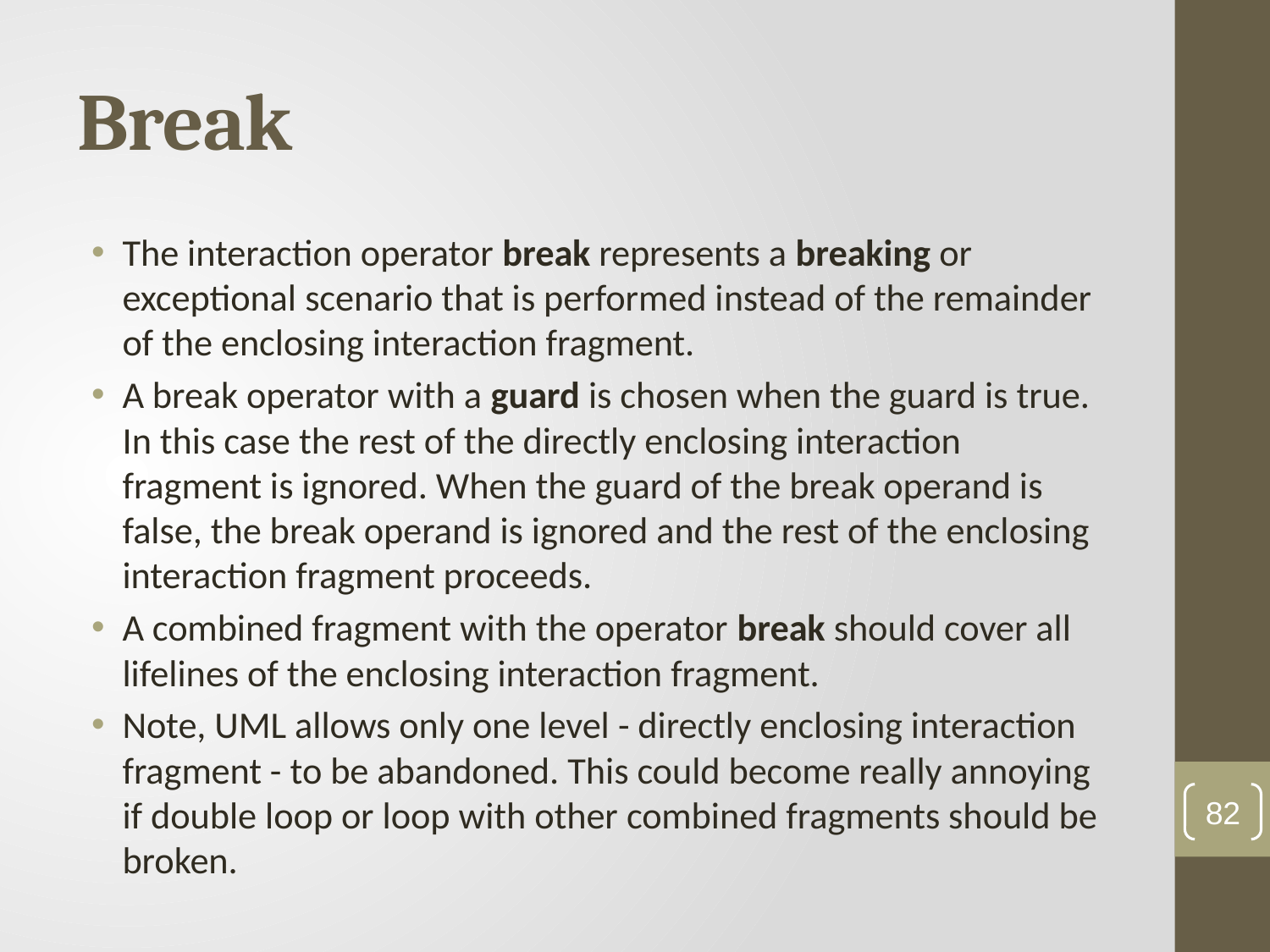

# Break
The interaction operator break represents a breaking or exceptional scenario that is performed instead of the remainder of the enclosing interaction fragment.
A break operator with a guard is chosen when the guard is true. In this case the rest of the directly enclosing interaction fragment is ignored. When the guard of the break operand is false, the break operand is ignored and the rest of the enclosing interaction fragment proceeds.
A combined fragment with the operator break should cover all lifelines of the enclosing interaction fragment.
Note, UML allows only one level - directly enclosing interaction fragment - to be abandoned. This could become really annoying if double loop or loop with other combined fragments should be broken.

82